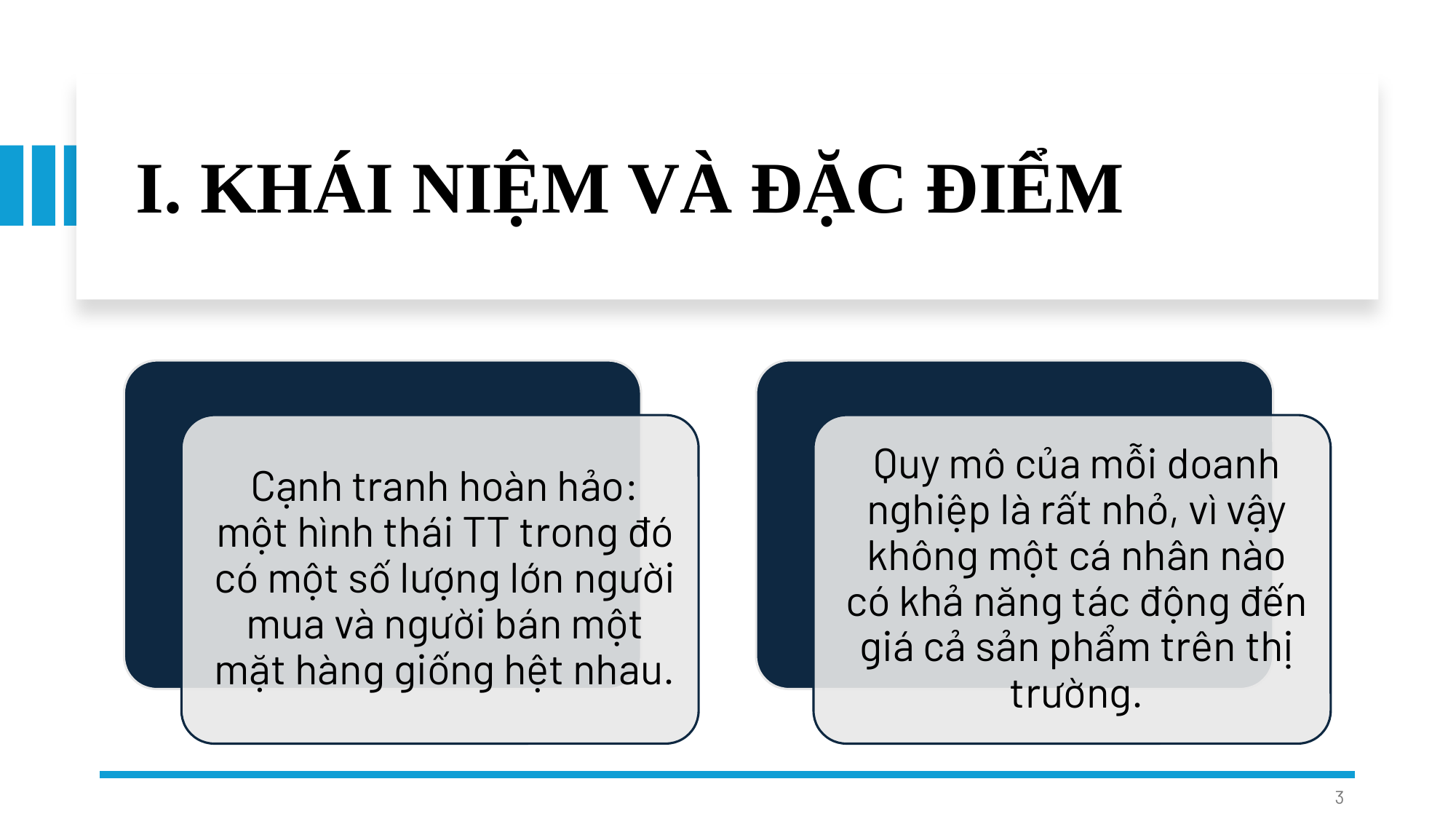

# I. KHÁI NIỆM VÀ ĐẶC ĐIỂM

Cạnh tranh hoàn hảo: một hình thái TT trong đó có một số lượng lớn người mua và người bán một mặt hàng giống hệt nhau.
Quy mô của mỗi doanh nghiệp là rất nhỏ, vì vậy không một cá nhân nào có khả năng tác động đến giá cả sản phẩm trên thị trường.
3